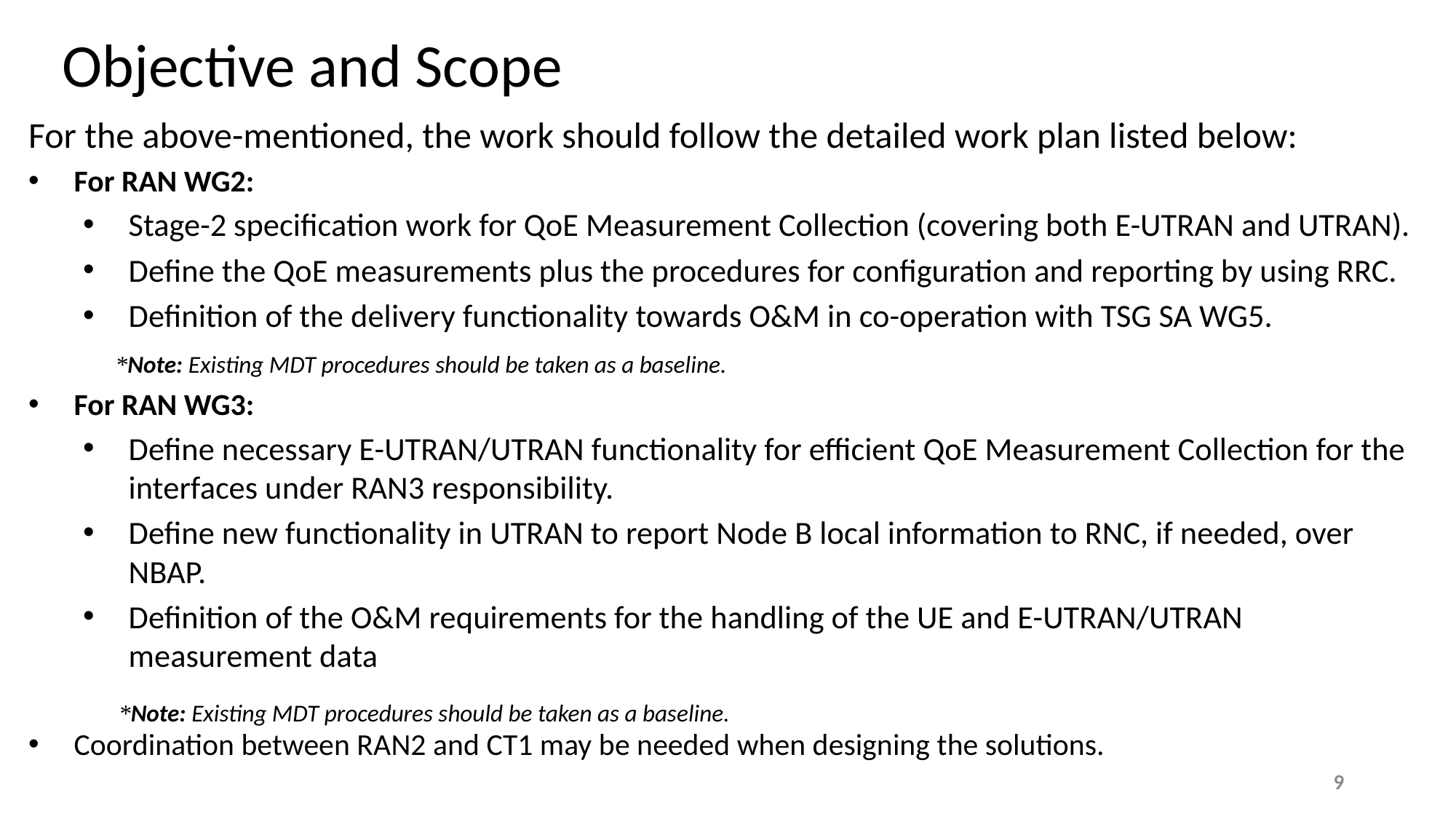

# Objective and Scope
For the above-mentioned, the work should follow the detailed work plan listed below:
For RAN WG2:
Stage-2 specification work for QoE Measurement Collection (covering both E-UTRAN and UTRAN).
Define the QoE measurements plus the procedures for configuration and reporting by using RRC.
Definition of the delivery functionality towards O&M in co-operation with TSG SA WG5.

For RAN WG3:
Define necessary E-UTRAN/UTRAN functionality for efficient QoE Measurement Collection for the interfaces under RAN3 responsibility.
Define new functionality in UTRAN to report Node B local information to RNC, if needed, over NBAP.
Definition of the O&M requirements for the handling of the UE and E-UTRAN/UTRAN measurement data

Coordination between RAN2 and CT1 may be needed when designing the solutions.

*Note: Existing MDT procedures should be taken as a baseline.
*Note: Existing MDT procedures should be taken as a baseline.
9